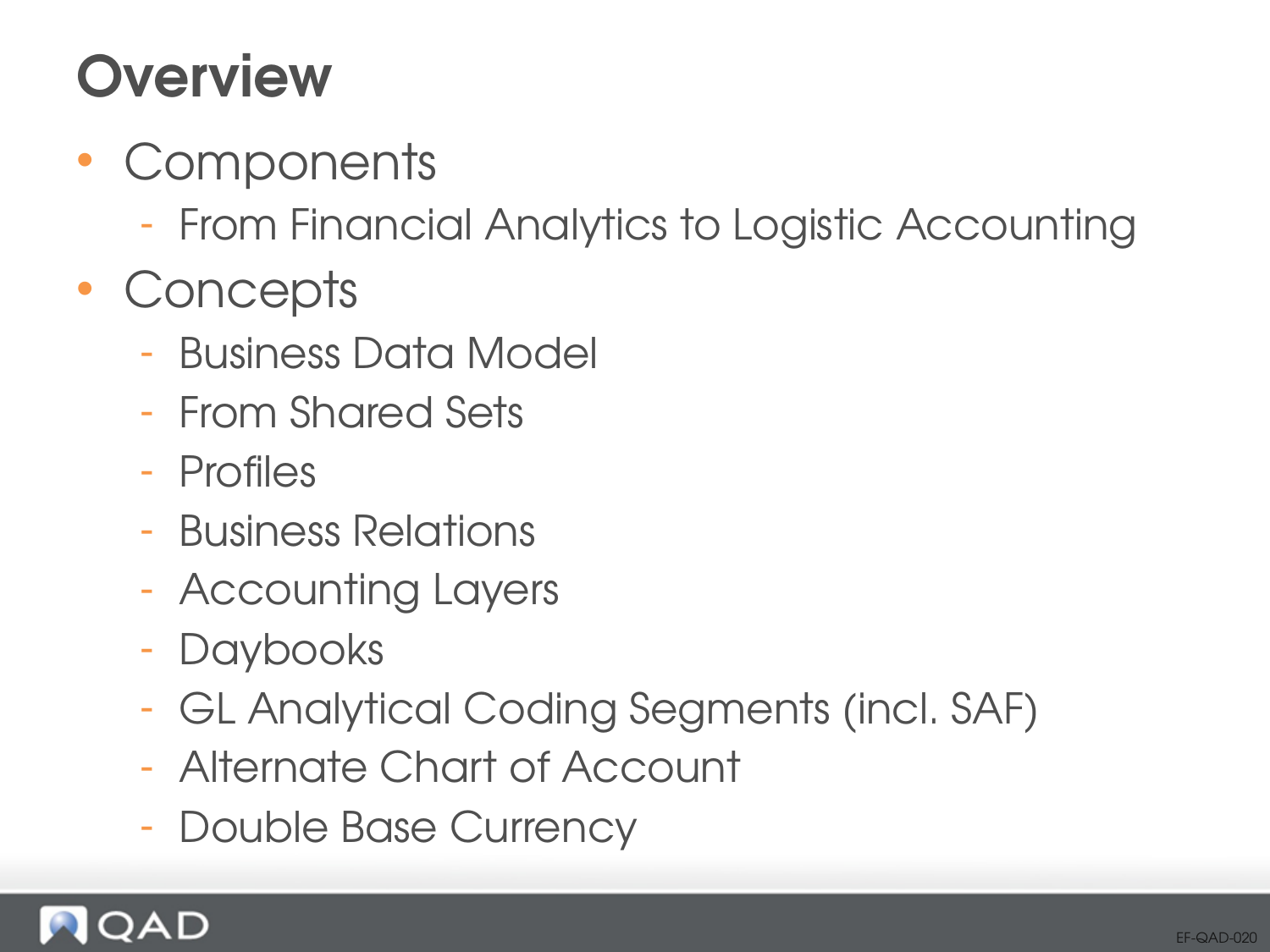

# Overview
Components
From Financial Analytics to Logistic Accounting
Concepts
Business Data Model
From Shared Sets
Profiles
Business Relations
Accounting Layers
Daybooks
GL Analytical Coding Segments (incl. SAF)
Alternate Chart of Account
Double Base Currency

EF-QAD-020